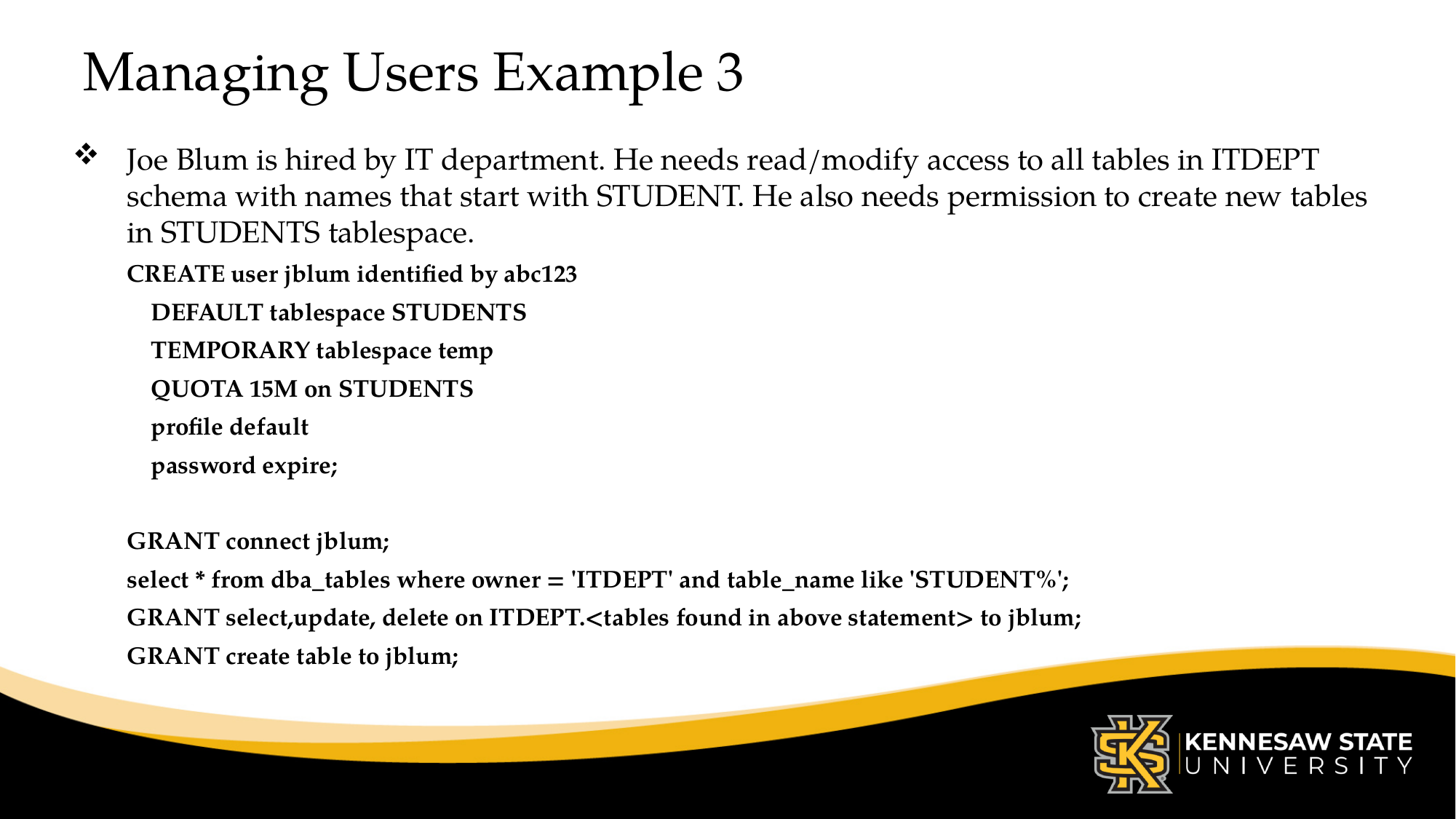

# Managing Users Example 3
Joe Blum is hired by IT department. He needs read/modify access to all tables in ITDEPT schema with names that start with STUDENT. He also needs permission to create new tables in STUDENTS tablespace.
CREATE user jblum identified by abc123
    DEFAULT tablespace STUDENTS
    TEMPORARY tablespace temp
    QUOTA 15M on STUDENTS
    profile default
    password expire;

GRANT connect jblum;
select * from dba_tables where owner = 'ITDEPT' and table_name like 'STUDENT%';
GRANT select,update, delete on ITDEPT.<tables found in above statement> to jblum;
GRANT create table to jblum;